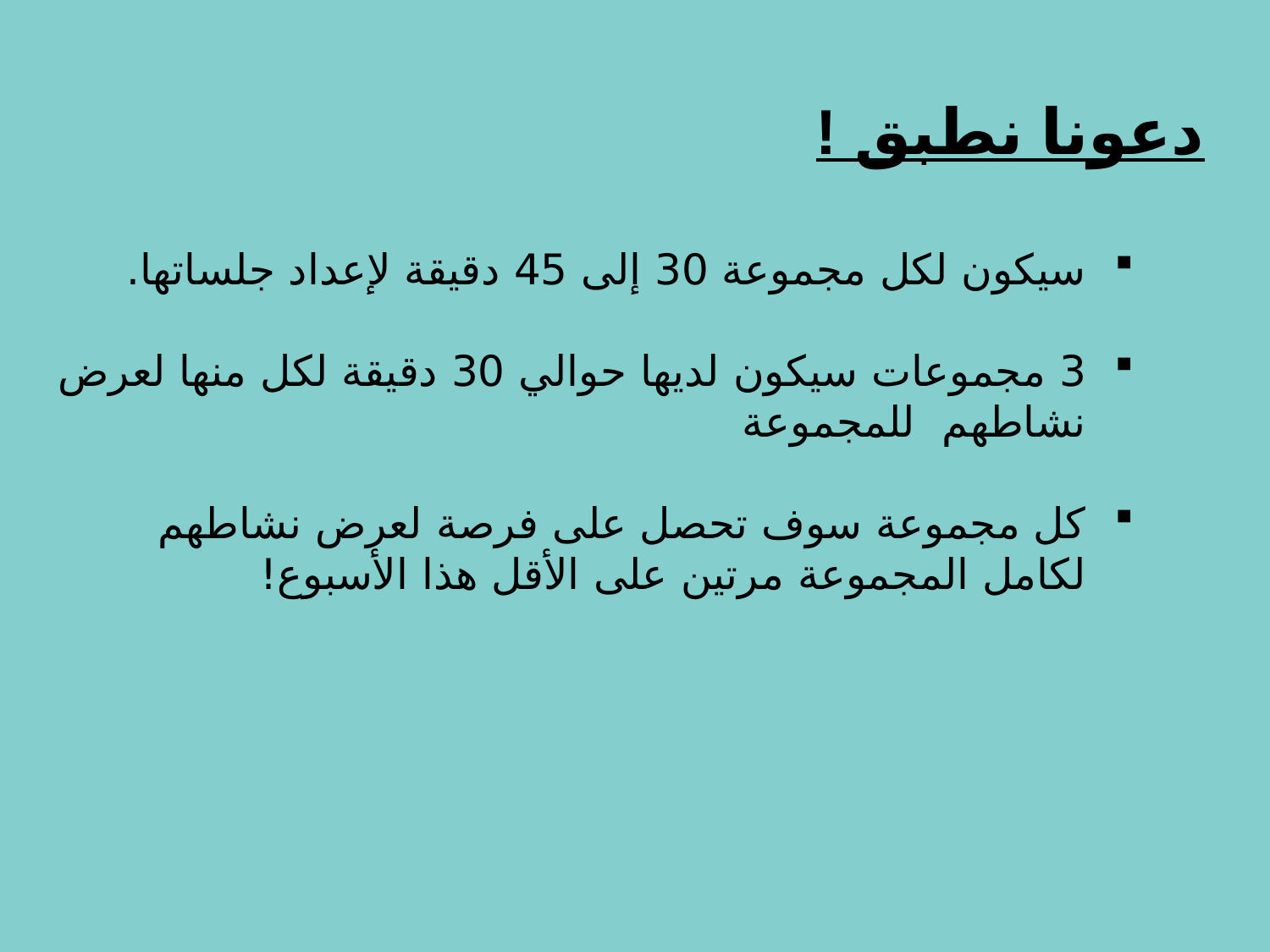

دعونا نطبق !
سيكون لكل مجموعة 30 إلى 45 دقيقة لإعداد جلساتها.

3 مجموعات سيكون لديها حوالي 30 دقيقة لكل منها لعرض نشاطهم  للمجموعة

كل مجموعة سوف تحصل على فرصة لعرض نشاطهم لكامل المجموعة مرتين على الأقل هذا الأسبوع!